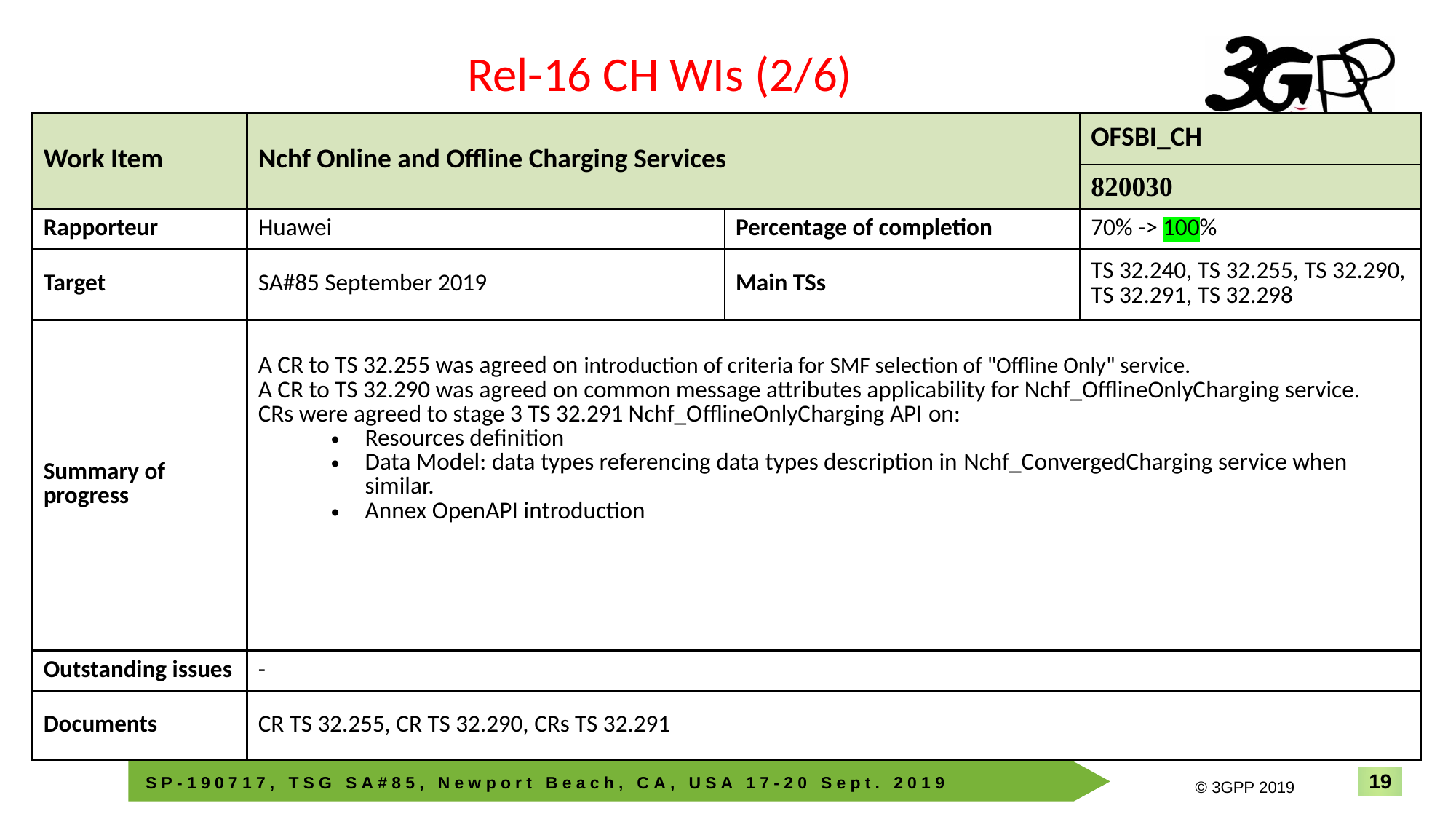

Rel-16 CH WIs (2/6)
| Work Item | Nchf Online and Offline Charging Services |  | OFSBI\_CH |
| --- | --- | --- | --- |
|  |  |  | 820030 |
| Rapporteur | Huawei | Percentage of completion | 70% -> 100% |
| Target | SA#85 September 2019 | Main TSs | TS 32.240, TS 32.255, TS 32.290, TS 32.291, TS 32.298 |
| Summary of progress | A CR to TS 32.255 was agreed on introduction of criteria for SMF selection of "Offline Only" service. A CR to TS 32.290 was agreed on common message attributes applicability for Nchf\_OfflineOnlyCharging service. CRs were agreed to stage 3 TS 32.291 Nchf\_OfflineOnlyCharging API on: Resources definition Data Model: data types referencing data types description in Nchf\_ConvergedCharging service when similar. Annex OpenAPI introduction |  |  |
| Outstanding issues | - |  |  |
| Documents | CR TS 32.255, CR TS 32.290, CRs TS 32.291 |  |  |